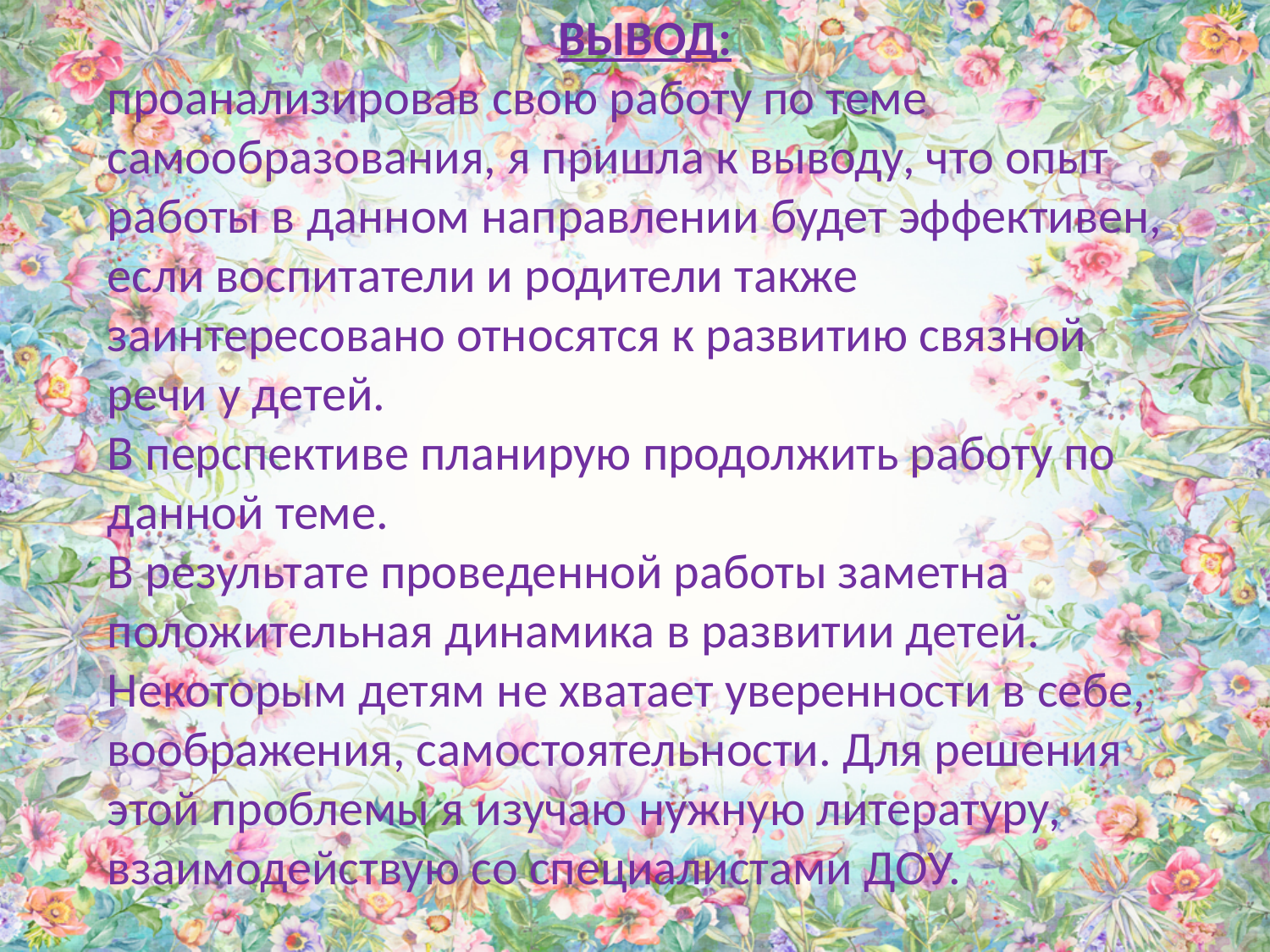

ВЫВОД:
проанализировав свою работу по теме самообразования, я пришла к выводу, что опыт работы в данном направлении будет эффективен, если воспитатели и родители также заинтересовано относятся к развитию связной речи у детей.
В перспективе планирую продолжить работу по данной теме.
В результате проведенной работы заметна положительная динамика в развитии детей.
Некоторым детям не хватает уверенности в себе, воображения, самостоятельности. Для решения этой проблемы я изучаю нужную литературу, взаимодействую со специалистами ДОУ.